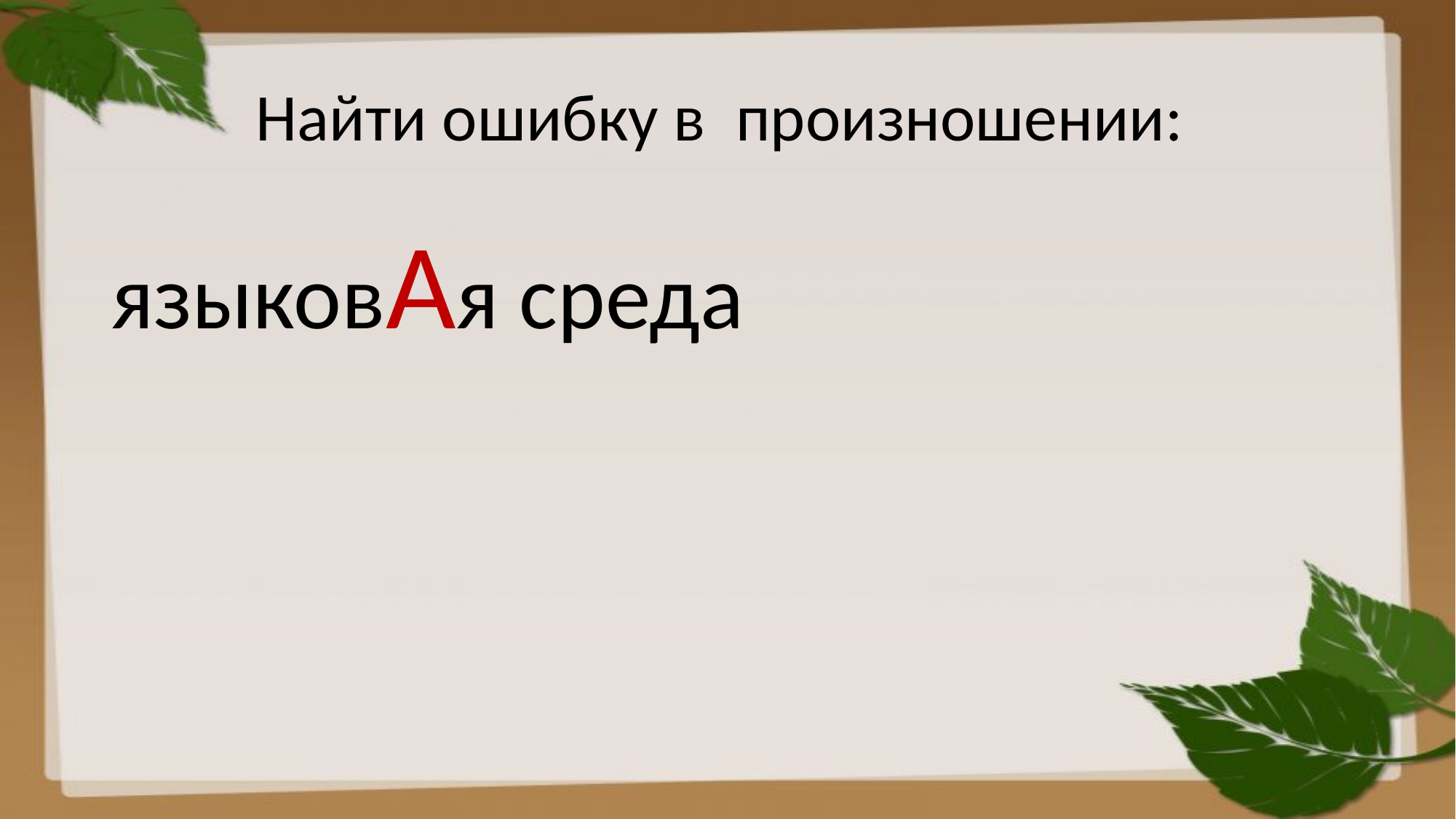

# Найти ошибку в  произношении:
языковАя среда